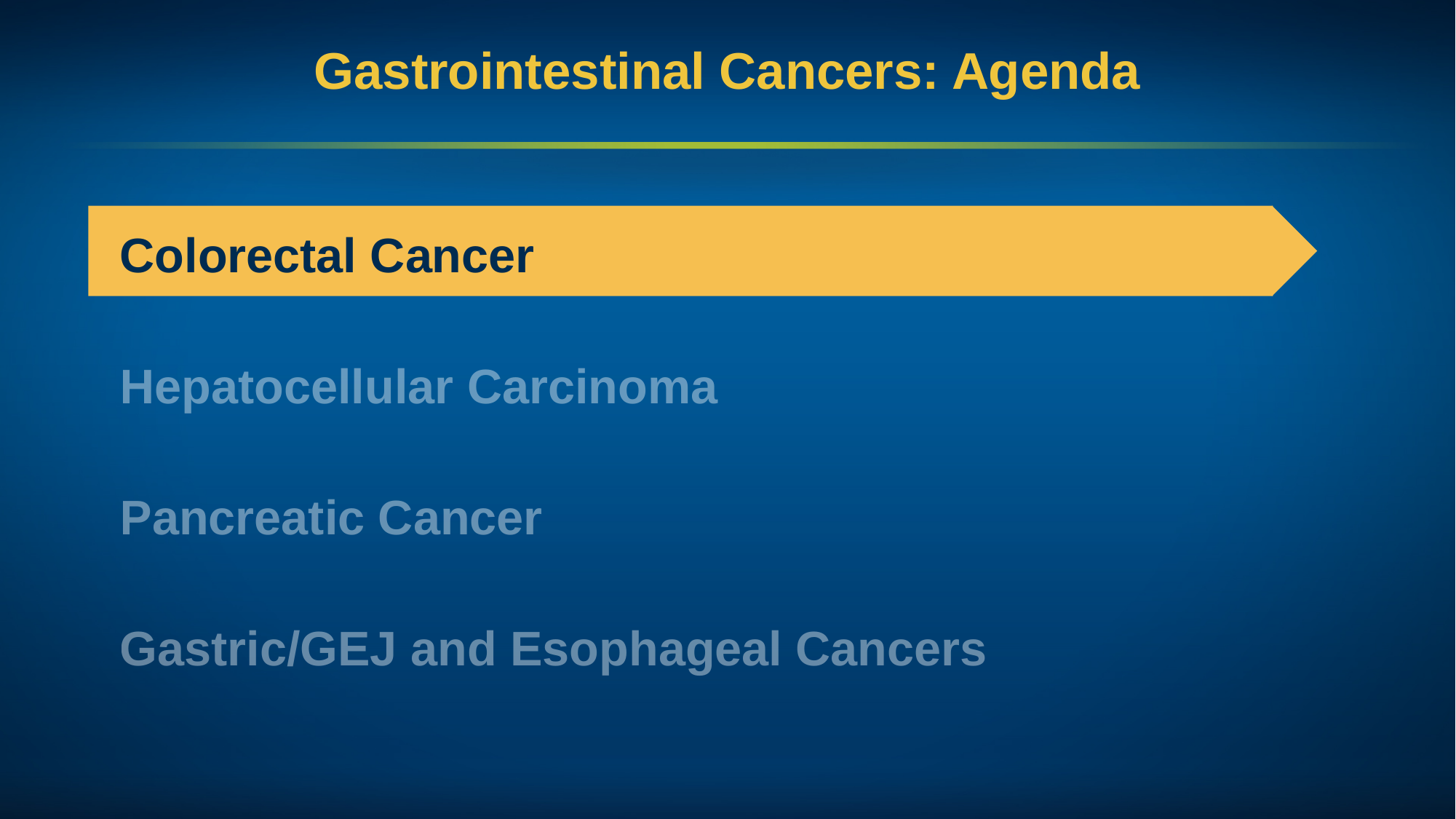

# Gastrointestinal Cancers: Agenda

Colorectal Cancer
Hepatocellular Carcinoma
Pancreatic Cancer
Gastric/GEJ and Esophageal Cancers